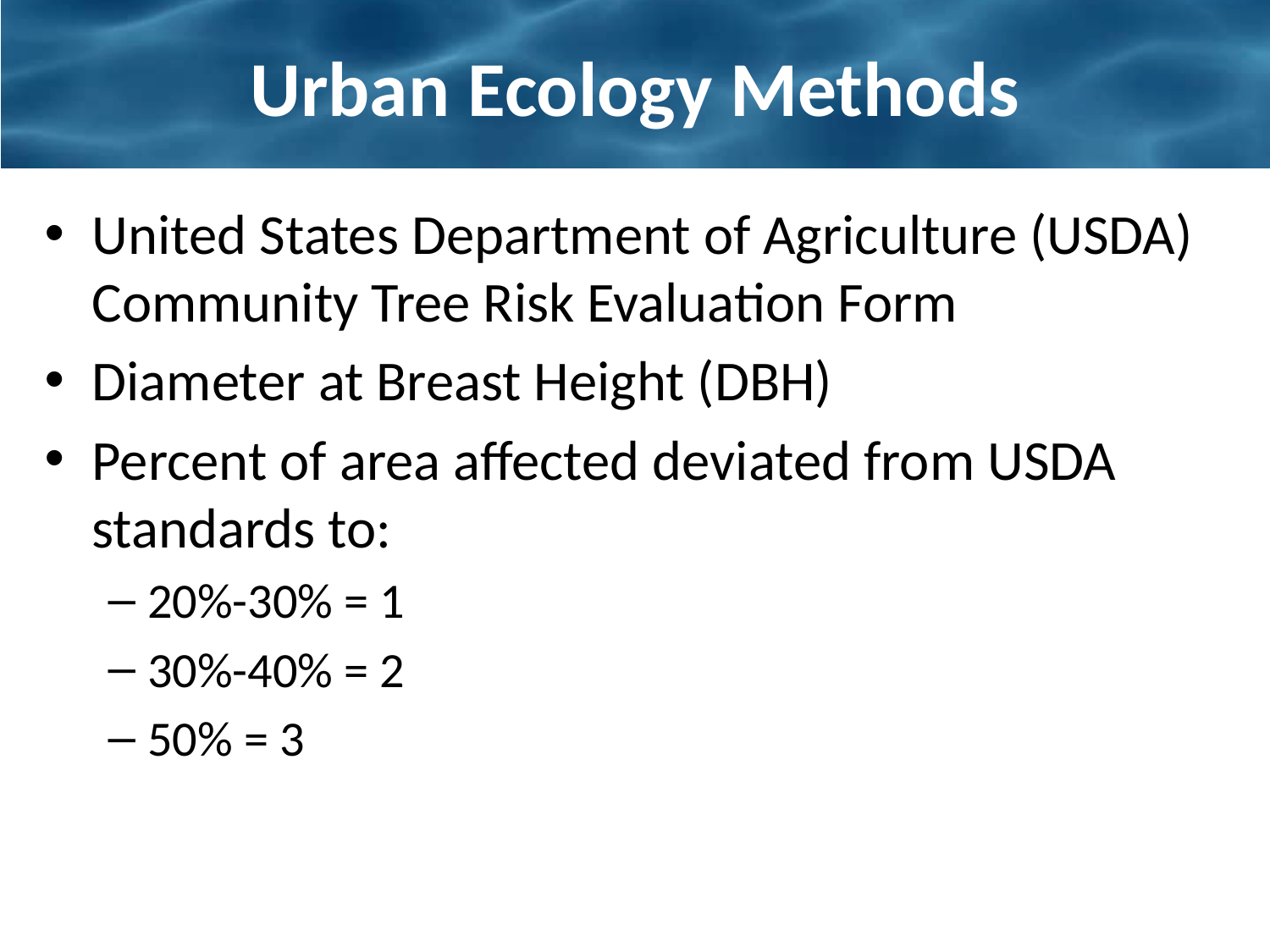

# Urban Ecology Methods
United States Department of Agriculture (USDA) Community Tree Risk Evaluation Form
Diameter at Breast Height (DBH)
Percent of area affected deviated from USDA standards to:
20%-30% = 1
30%-40% = 2
50% = 3